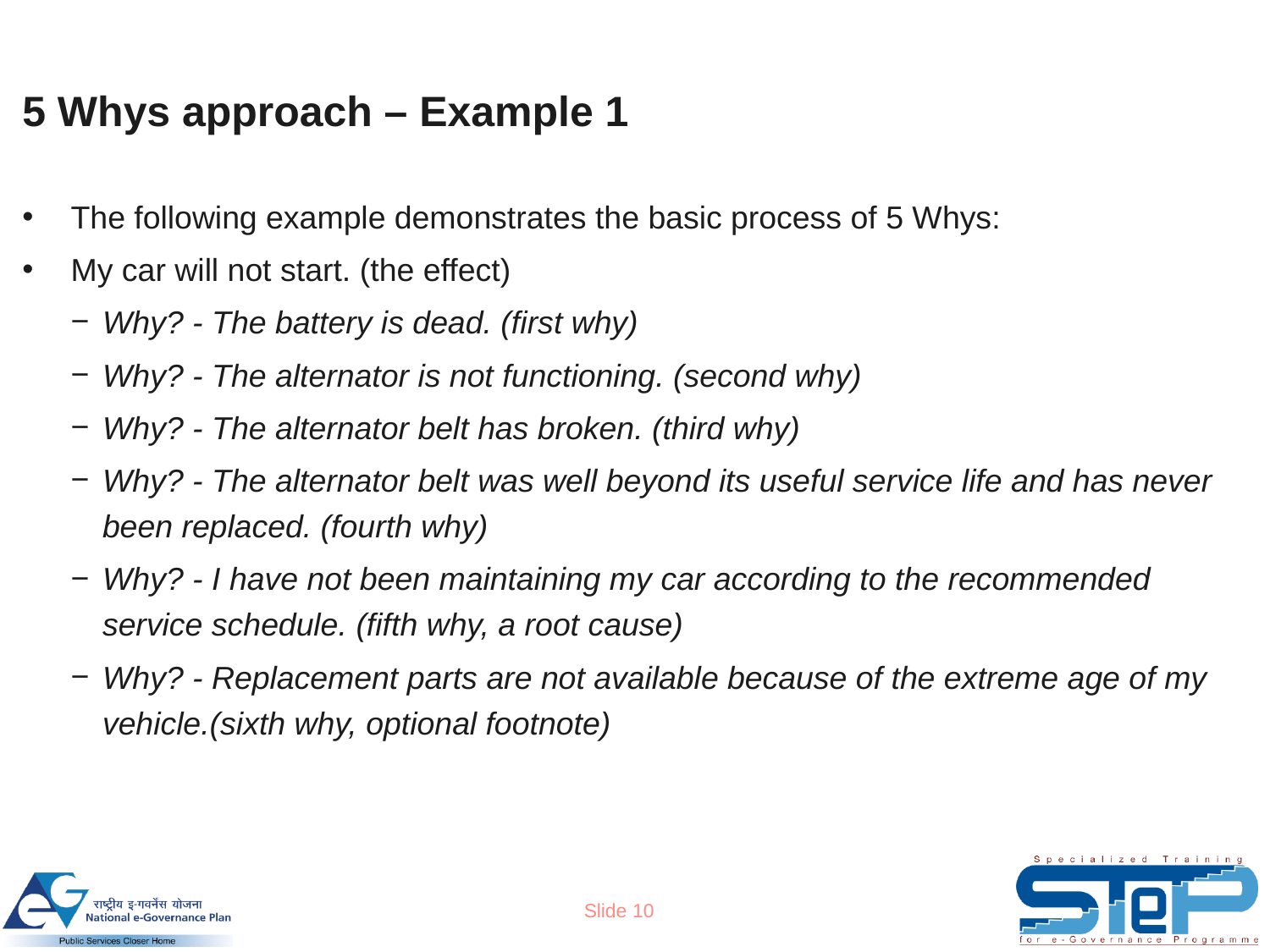

# 5 Whys approach – Example 1
The following example demonstrates the basic process of 5 Whys:
My car will not start. (the effect)
Why? - The battery is dead. (first why)
Why? - The alternator is not functioning. (second why)
Why? - The alternator belt has broken. (third why)
Why? - The alternator belt was well beyond its useful service life and has never been replaced. (fourth why)
Why? - I have not been maintaining my car according to the recommended service schedule. (fifth why, a root cause)
Why? - Replacement parts are not available because of the extreme age of my vehicle.(sixth why, optional footnote)